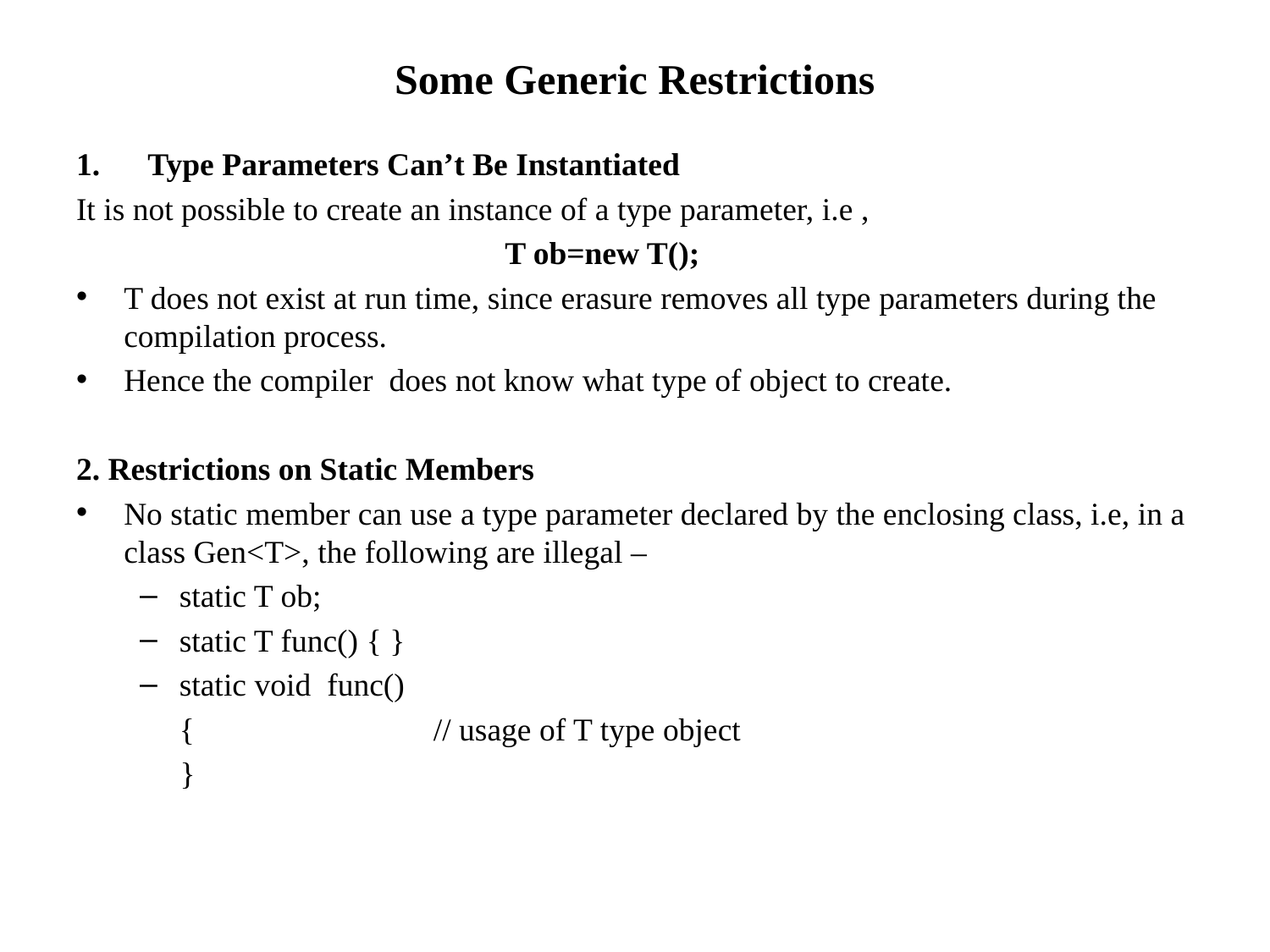

# Some Generic Restrictions
Type Parameters Can’t Be Instantiated
It is not possible to create an instance of a type parameter, i.e ,
				T ob=new T();
T does not exist at run time, since erasure removes all type parameters during the compilation process.
Hence the compiler  does not know what type of object to create.

2. Restrictions on Static Members
No static member can use a type parameter declared by the enclosing class, i.e, in a class Gen<T>, the following are illegal –
static T ob;
static T func() { }
static void  func()
	{		// usage of T type object
	       }